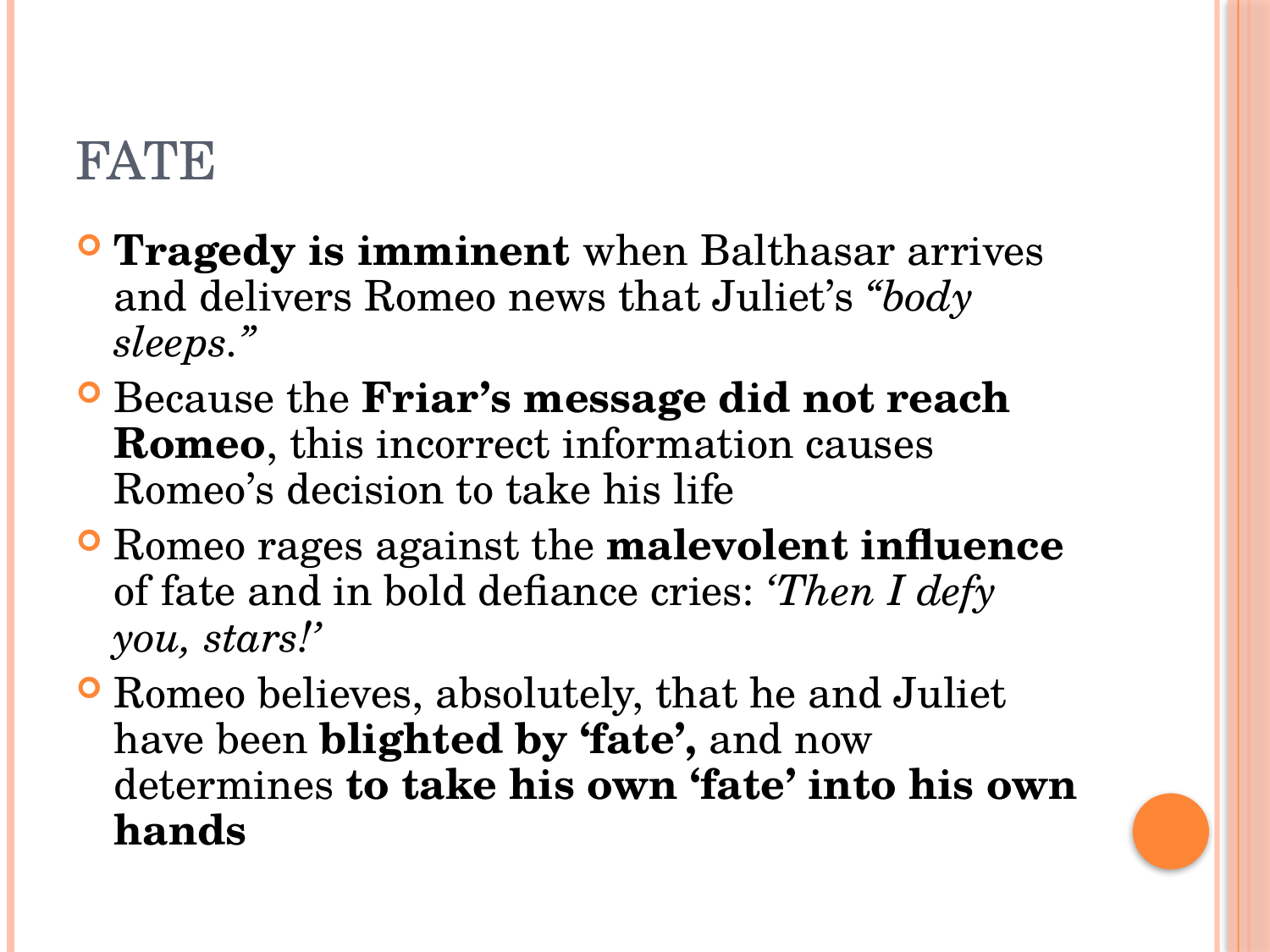

# Fate
Tragedy is imminent when Balthasar arrives and delivers Romeo news that Juliet’s “body sleeps.”
Because the Friar’s message did not reach Romeo, this incorrect information causes Romeo’s decision to take his life
Romeo rages against the malevolent influence of fate and in bold defiance cries: ‘Then I defy you, stars!’
Romeo believes, absolutely, that he and Juliet have been blighted by ‘fate’, and now determines to take his own ‘fate’ into his own hands